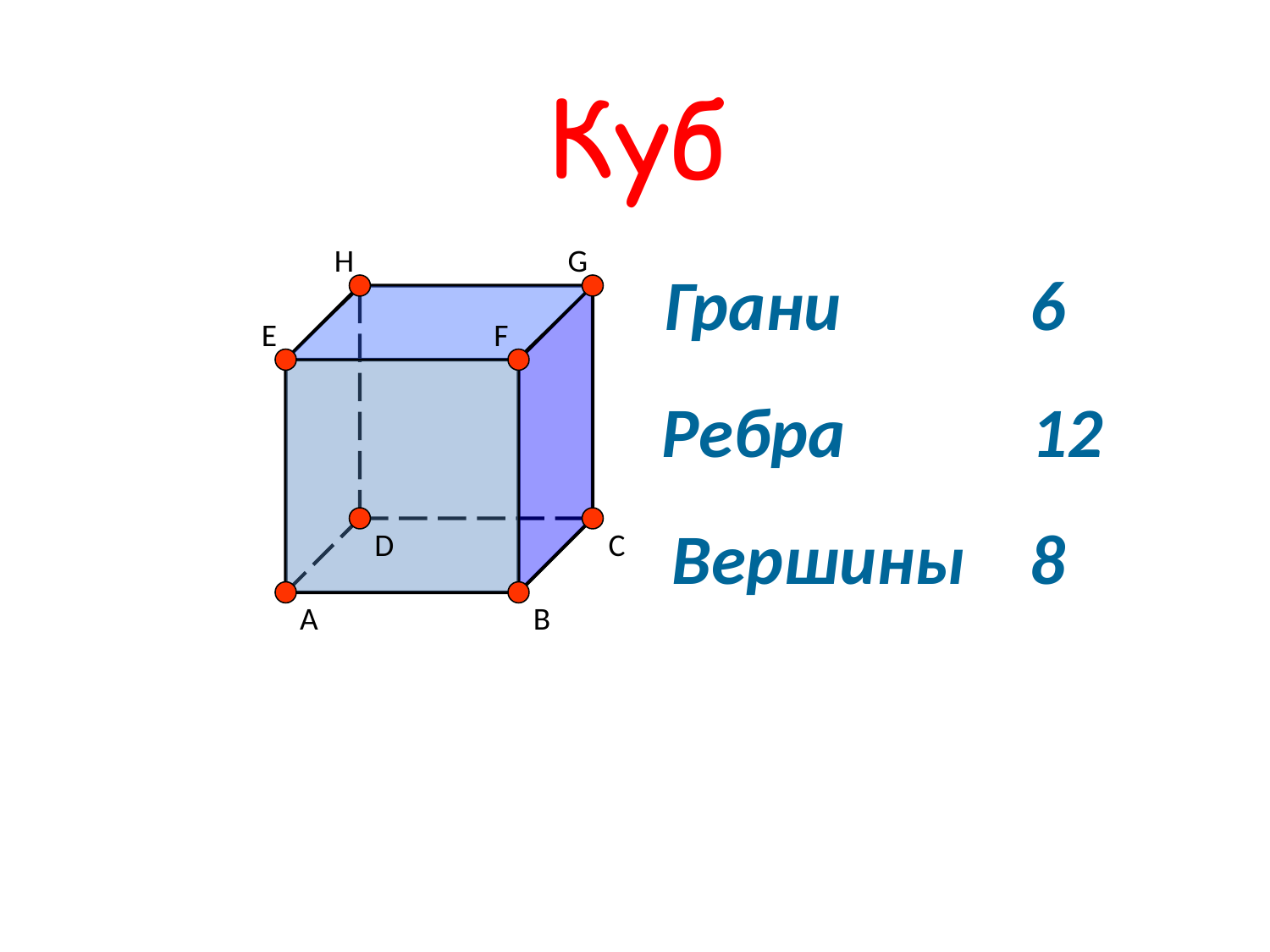

Куб
H
G
Грани
6

E
F

Ребра
12

Вершины

8

D

C

A
B